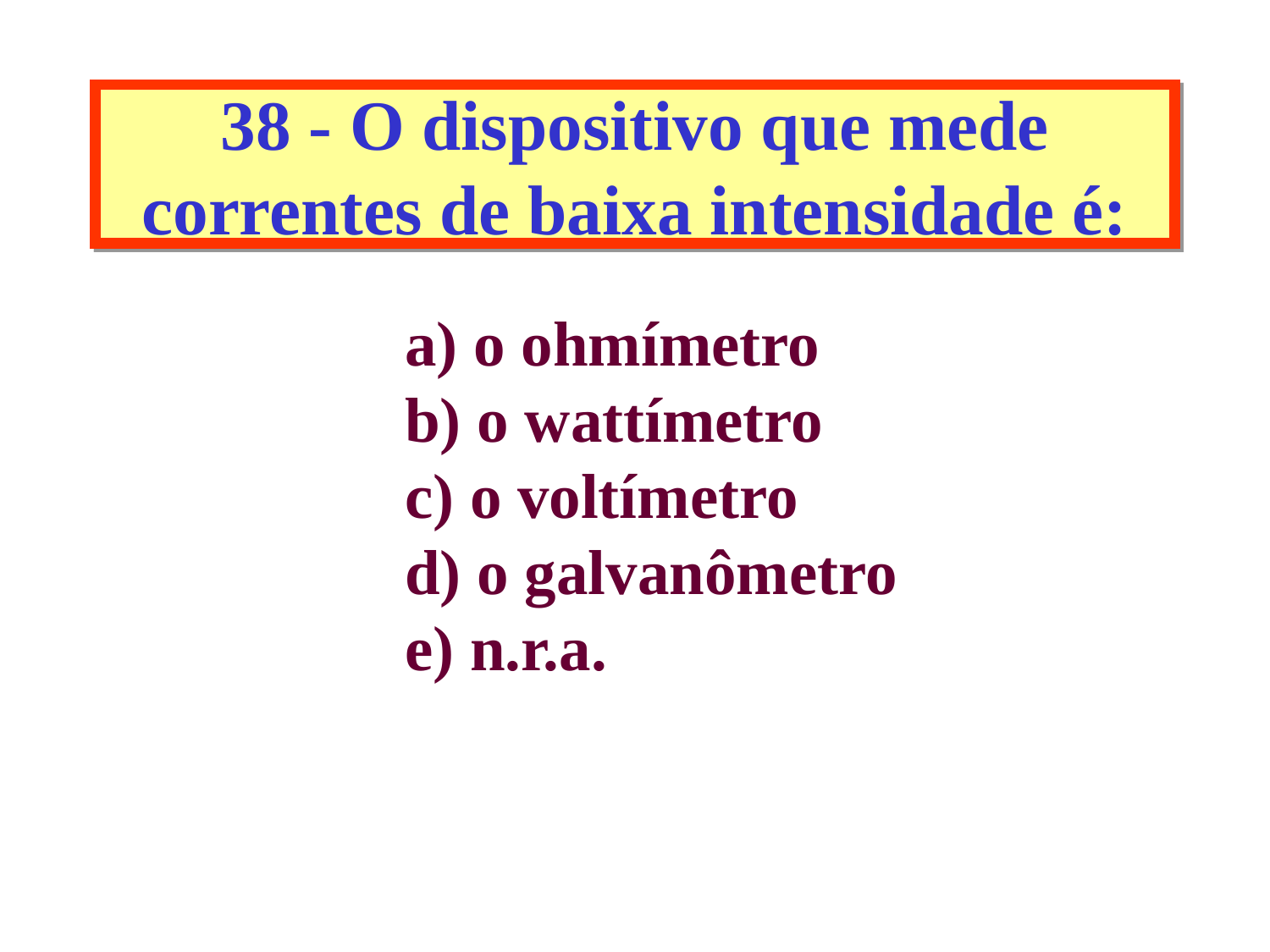

# 38 - O dispositivo que mede correntes de baixa intensidade é:
a) o ohmímetro
b) o wattímetro
c) o voltímetro
d) o galvanômetro
e) n.r.a.